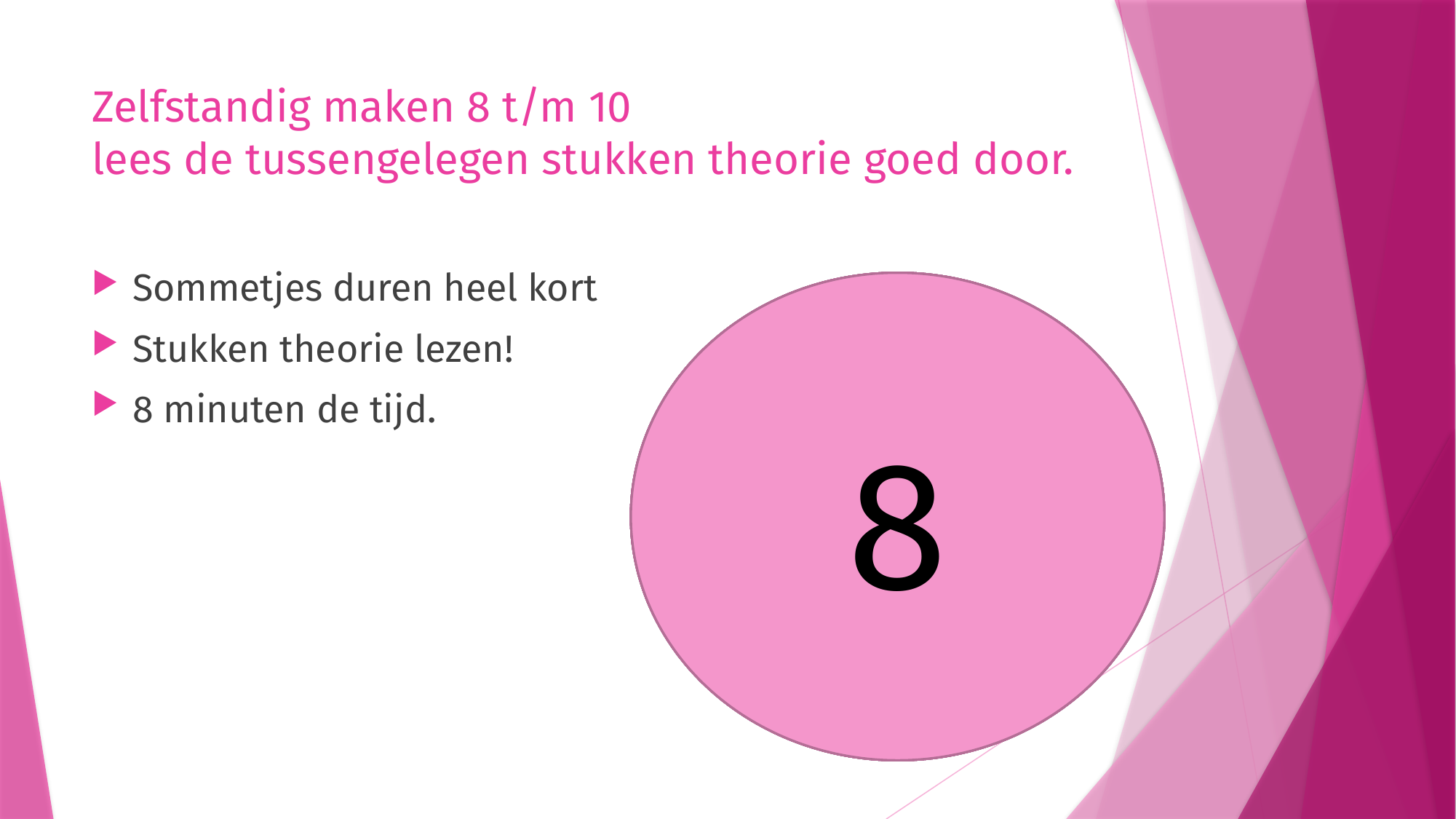

# Zelfstandig maken 8 t/m 10 lees de tussengelegen stukken theorie goed door.
Sommetjes duren heel kort
Stukken theorie lezen!
8 minuten de tijd.

8
5
6
7
4
3
1
2